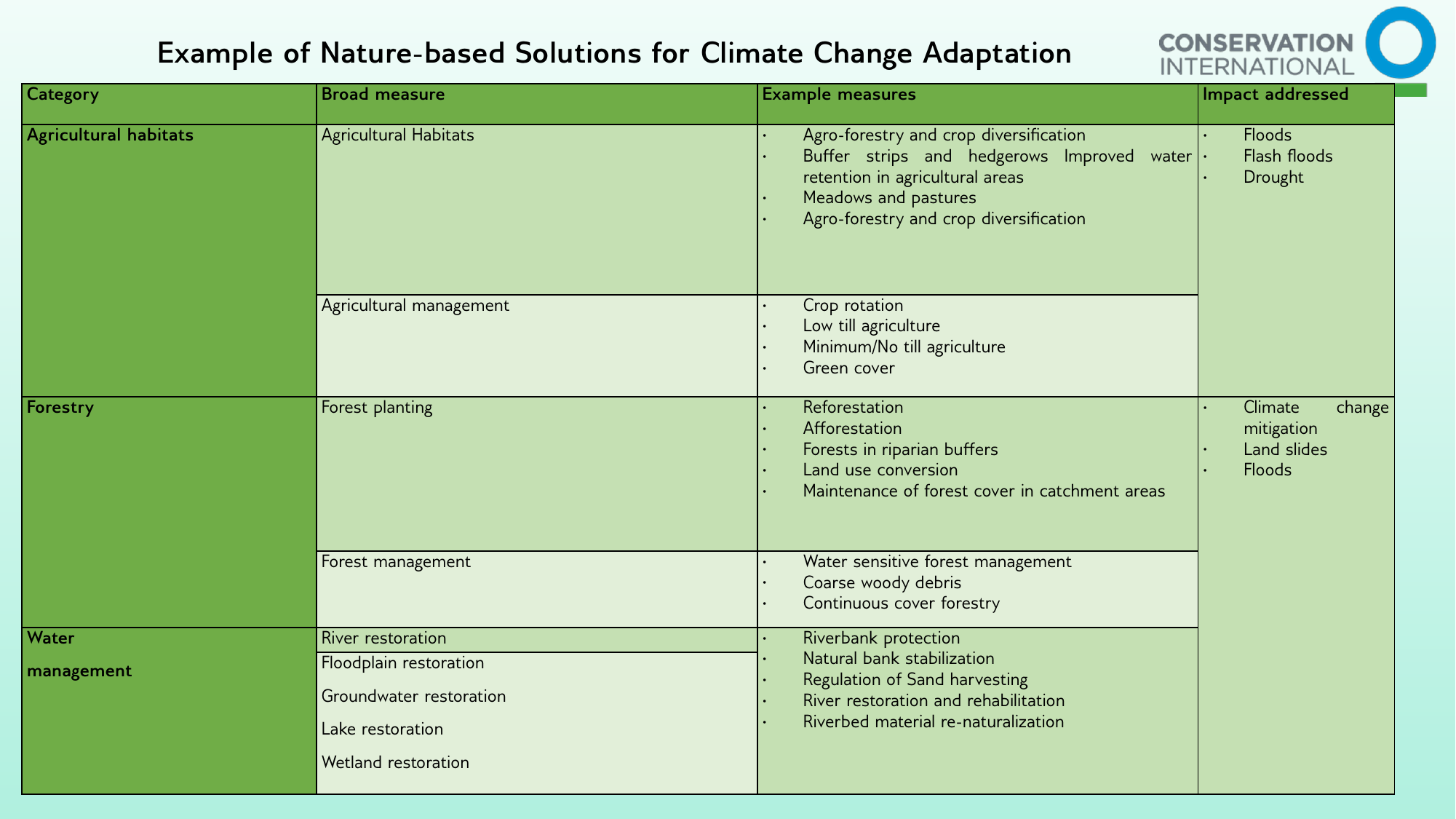

Example of Nature-based Solutions for Climate Change Adaptation
| Category | Broad measure | Example measures | Impact addressed |
| --- | --- | --- | --- |
| Agricultural habitats | Agricultural Habitats | Agro-forestry and crop diversification Buffer strips and hedgerows Improved water retention in agricultural areas Meadows and pastures Agro-forestry and crop diversification | Floods Flash floods Drought |
|  | Agricultural management | Crop rotation Low till agriculture Minimum/No till agriculture Green cover |  |
| Forestry | Forest planting | Reforestation Afforestation Forests in riparian buffers Land use conversion Maintenance of forest cover in catchment areas | Climate change mitigation Land slides Floods |
|  | Forest management | Water sensitive forest management Coarse woody debris Continuous cover forestry |  |
| Water management | River restoration | Riverbank protection Natural bank stabilization Regulation of Sand harvesting River restoration and rehabilitation Riverbed material re-naturalization |  |
|  | Floodplain restoration Groundwater restoration Lake restoration Wetland restoration |  |  |